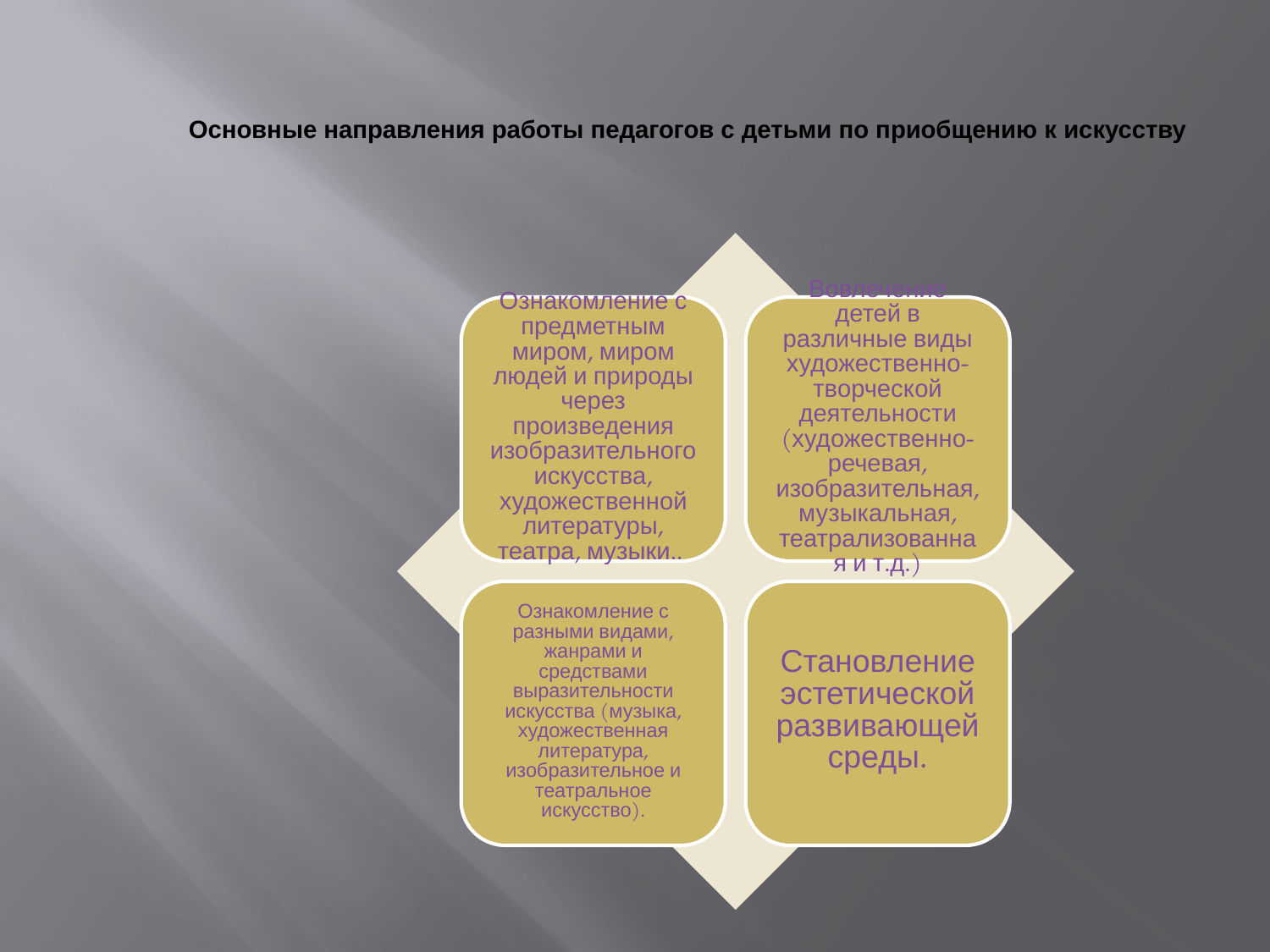

# Основные направления работы педагогов с детьми по приобщению к искусству
Ознакомление с предметным миром, миром людей и природы через произведения изобразительного искусства, художественной литературы, театра, музыки..
Становление эстетической развивающей среды.
Ознакомление с разными видами, жанрами и средствами выразительности искусства (музыка, художественная литература, изобразительное и театральное искусство).
Вовлечение детей в различные виды художественно-творческой деятельности (художественно-речевая, изобразительная, музыкальная, театрализованная и т.д.)